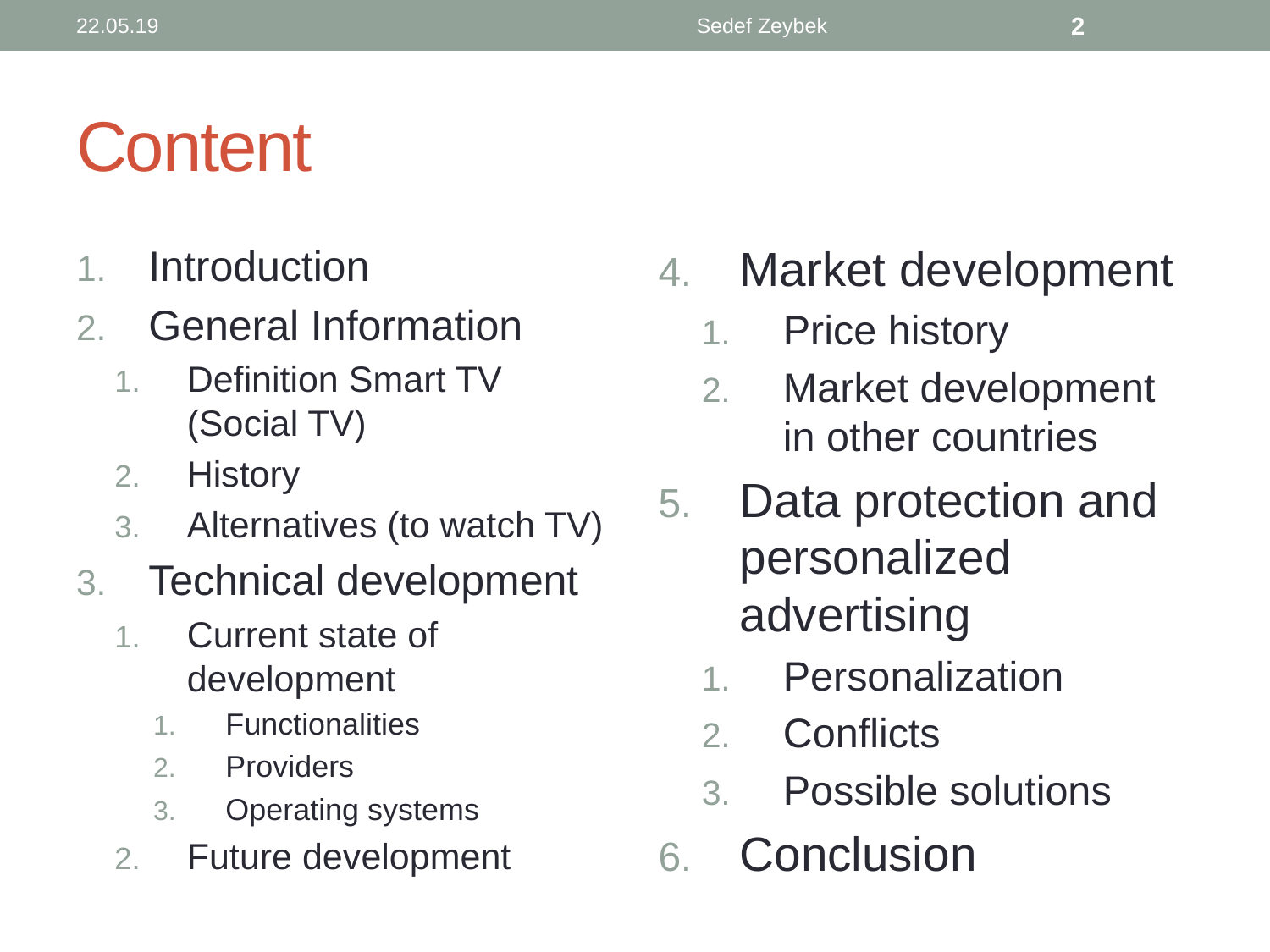

22.05.19
Sedef Zeybek
2
# Content
Introduction
General Information
Definition Smart TV (Social TV)
History
Alternatives (to watch TV)
Technical development
Current state of development
Functionalities
Providers
Operating systems
Future development

Market development
Price history
Market development in other countries
Data protection and personalized advertising
Personalization
Conflicts
Possible solutions
Conclusion